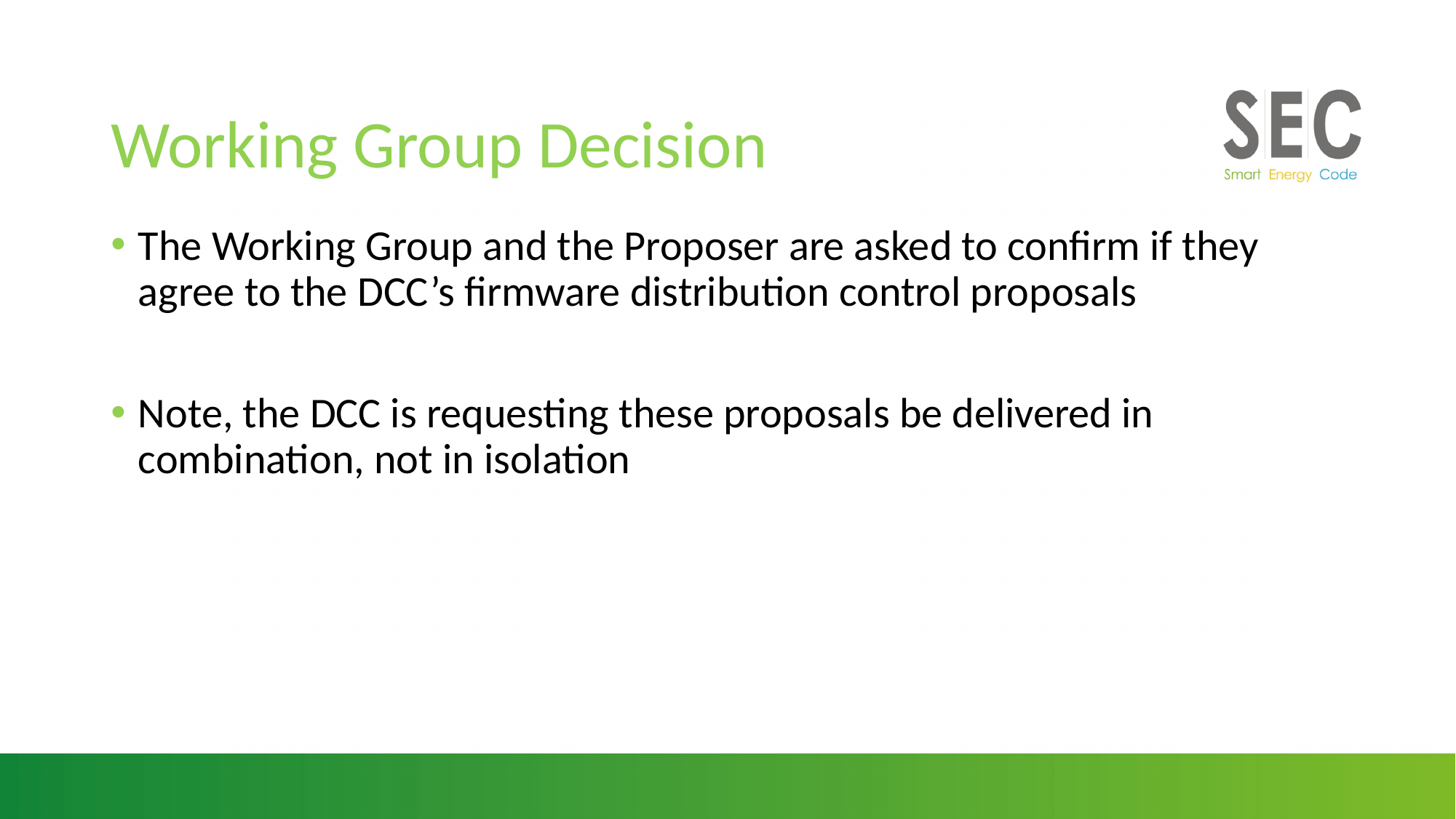

# Working Group Decision
The Working Group and the Proposer are asked to confirm if they agree to the DCC’s firmware distribution control proposals

Note, the DCC is requesting these proposals be delivered in combination, not in isolation